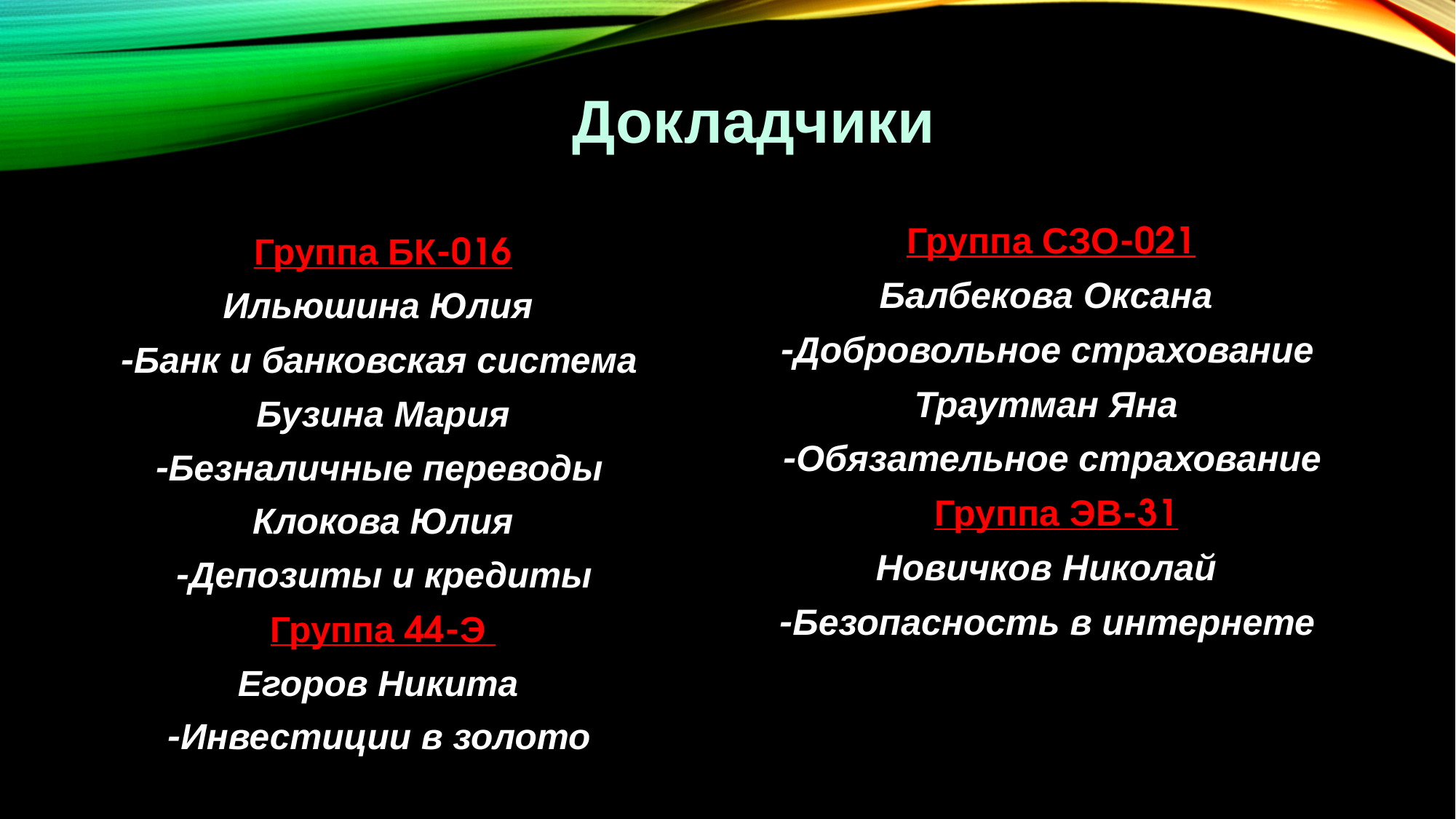

# Докладчики
Группа СЗО-021
Балбекова Оксана
-Добровольное страхование
Траутман Яна
 -Обязательное страхование
 Группа ЭВ-31
Новичков Николай
-Безопасность в интернете

Группа БК-016
Ильюшина Юлия
-Банк и банковская система
Бузина Мария
-Безналичные переводы
Клокова Юлия
-Депозиты и кредиты
Группа 44-Э
Егоров Никита
-Инвестиции в золото